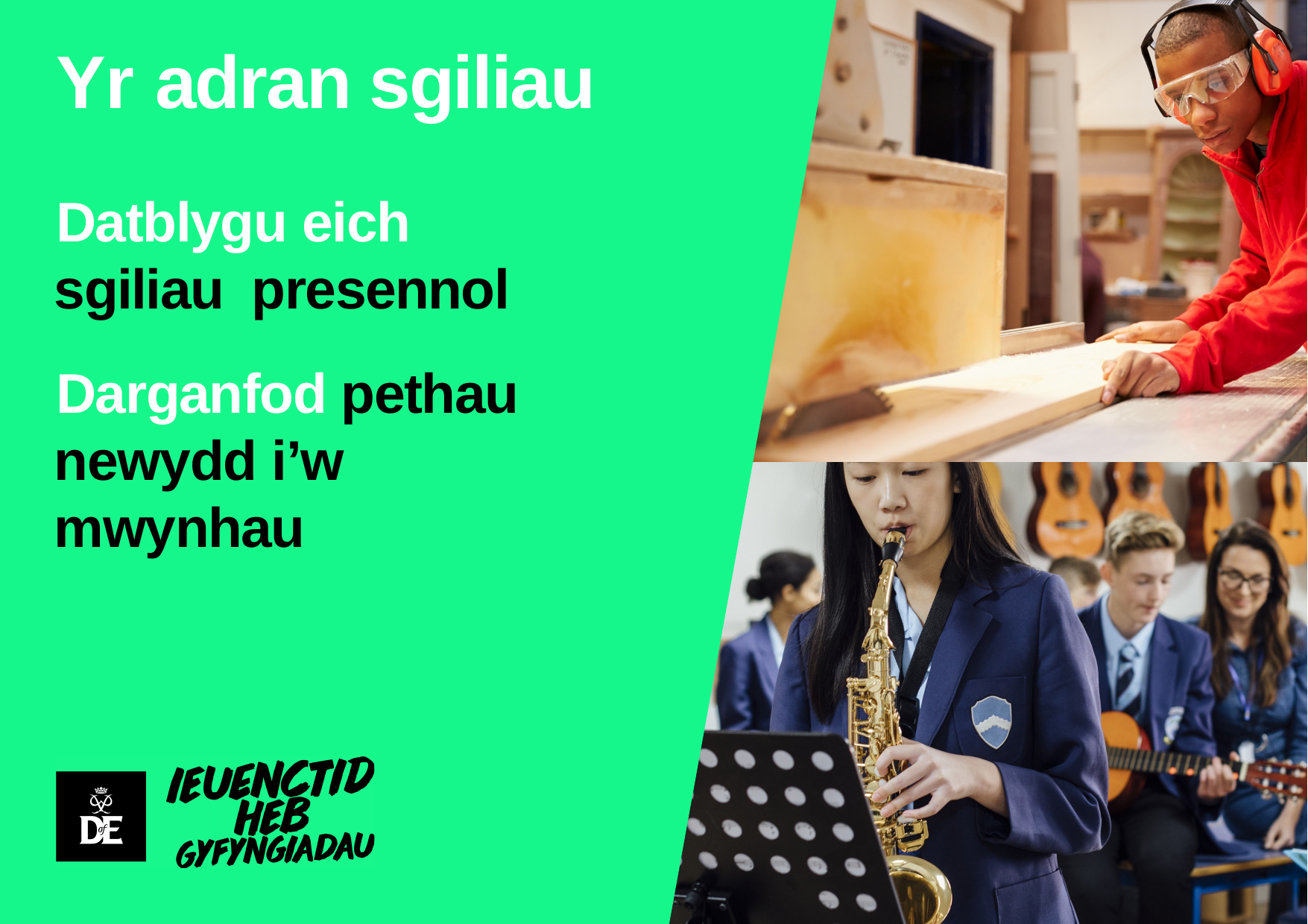

# Yr adran sgiliau
Datblygu eich sgiliau  presennol
Darganfod pethau  newydd i’w mwynhau